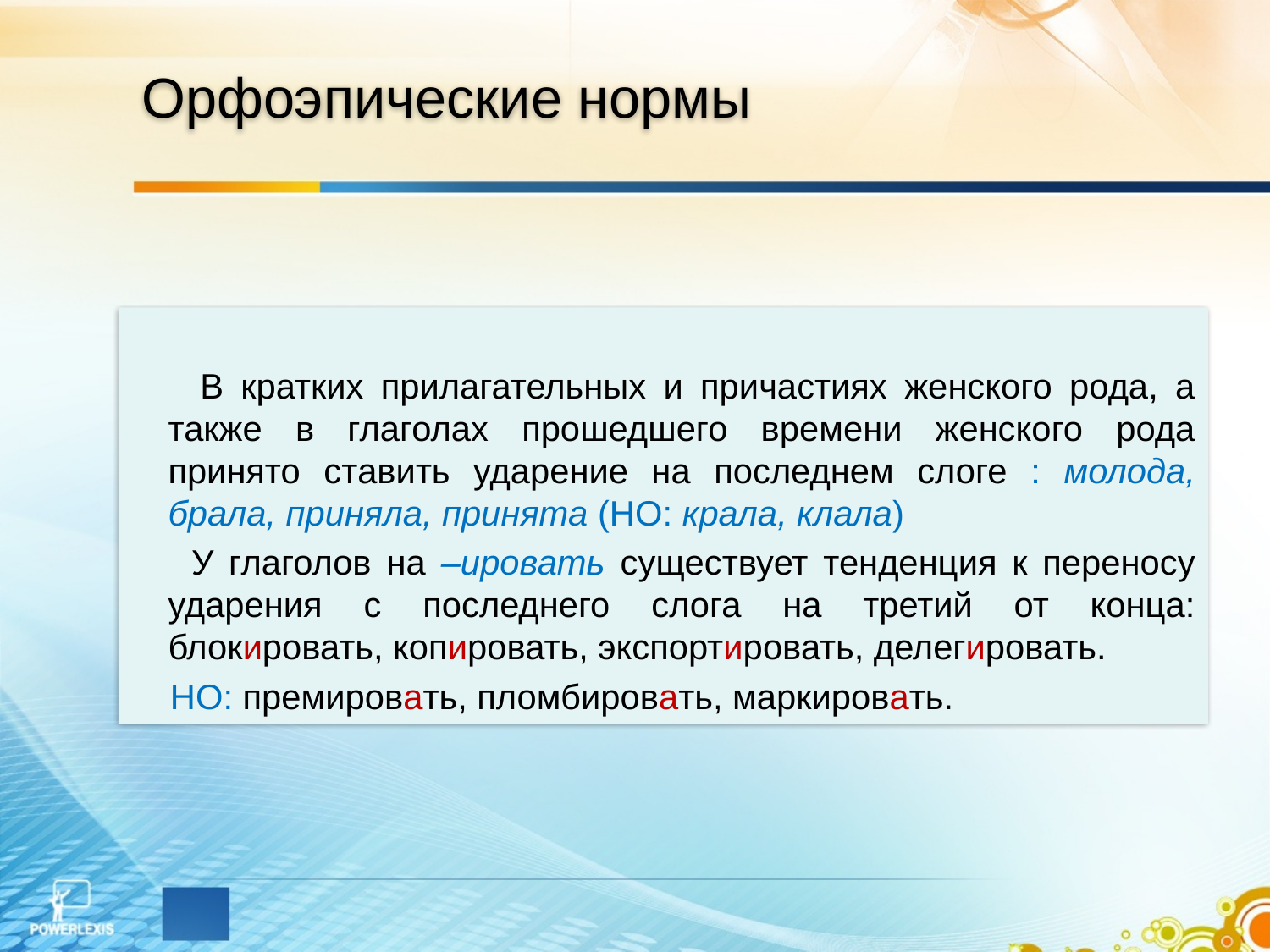

# Орфоэпические нормы

    В кратких прилагательных и причастиях женского рода, а также в глаголах прошедшего времени женского рода принято ставить ударение на последнем слоге : молода, брала, приняла, принята (НО: крала, клала)
    У глаголов на –ировать существует тенденция к переносу ударения с последнего слога на третий от конца: блокировать, копировать, экспортировать, делегировать.
    НО: премировать, пломбировать, маркировать.